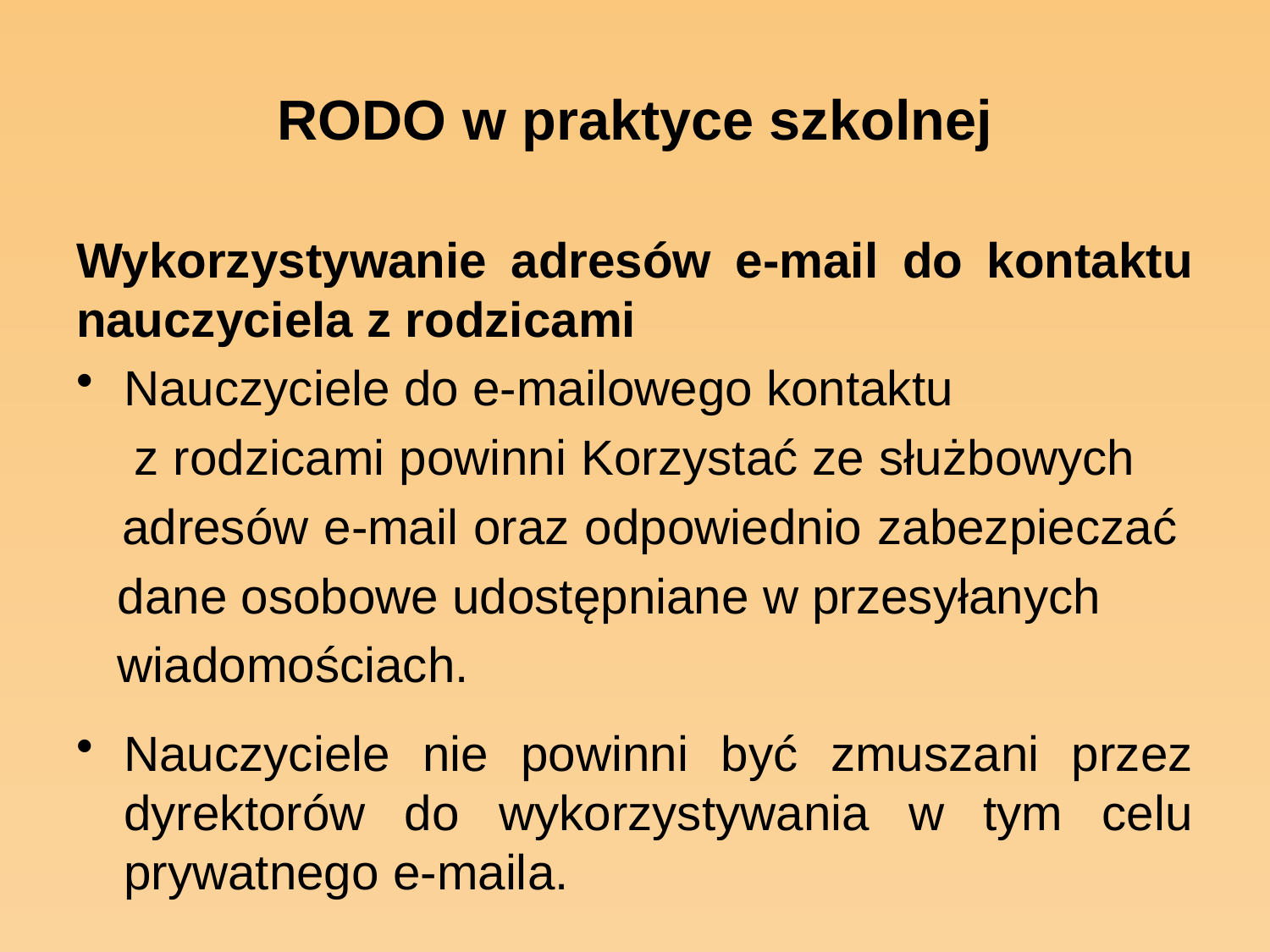

# RODO w praktyce szkolnej
Wykorzystywanie adresów e-mail do kontaktu nauczyciela z rodzicami
Nauczyciele do e-mailowego kontaktu
    z rodzicami powinni Korzystać ze służbowych
   adresów e-mail oraz odpowiednio zabezpieczać
   dane osobowe udostępniane w przesyłanych
   wiadomościach.

Nauczyciele nie powinni być zmuszani przez dyrektorów do wykorzystywania w tym celu prywatnego e-maila.